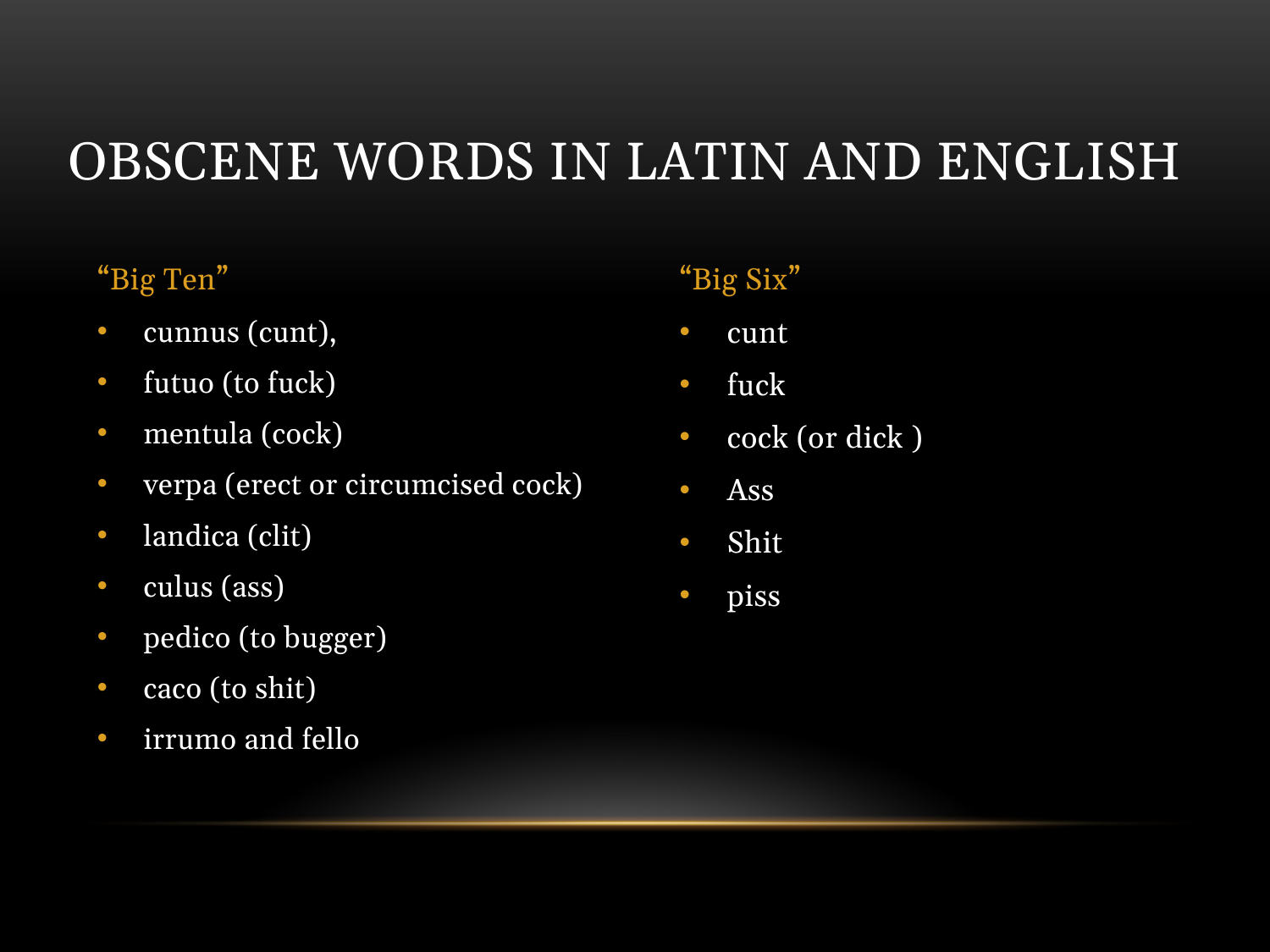

# Obscene words in Latin And English
“Big Ten”
“Big Six”
cunnus (cunt),
futuo (to fuck)
mentula (cock)
verpa (erect or circumcised cock)
landica (clit)
culus (ass)
pedico (to bugger)
caco (to shit)
irrumo and fello
cunt
fuck
cock (or dick )
Ass
Shit
piss